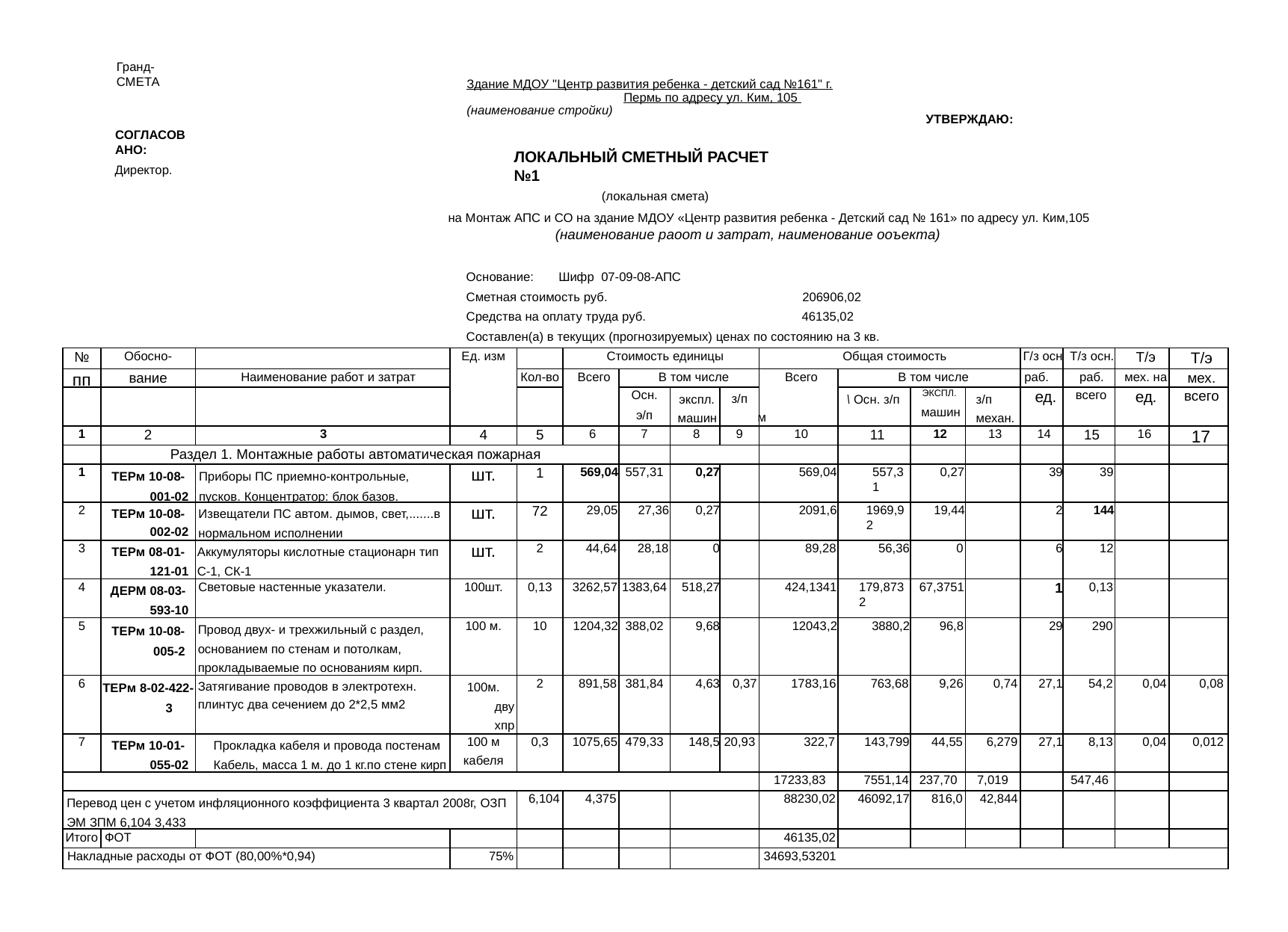

Гранд-СМЕТА
СОГЛАСОВАНО:
Директор.
Здание МДОУ "Центр развития ребенка - детский сад №161" г. Пермь по адресу ул. Ким, 105
(наименование стройки)
УТВЕРЖДАЮ:
ЛОКАЛЬНЫЙ СМЕТНЫЙ РАСЧЕТ №1
(локальная смета)

на Монтаж АПС и СО на здание МДОУ «Центр развития ребенка - Детский сад № 161» по адресу ул. Ким,105
(наименование раоот и затрат, наименование ооъекта)
Основание:       Шифр  07-09-08-АПС
Сметная стоимость руб.                                                       206906,02
Средства на оплату труда руб.                                            46135,02
Составлен(а) в текущих (прогнозируемых) ценах по состоянию на 3 кв. 2008 г.
№
Обосно-

Ед. изм

Стоимость единицы
Общая стоимость
Г/з осн
Т/з осн.
Т/э
Т/э
пп
вание
Наименование работ и затрат
Кол-во
Всего
В том числе
Всего
В том числе
раб. на
раб.
мех. на
мех.

Осн.
э/п
экспл. машин
з/п механ
\ Осн. з/п
ЭКСПЛ.
машин
з/п механ.
ед.
всего
ед.
всего
1
2
3
4
5
6
7
8
9
10
11
12
13
14
15
16
17

Раздел 1. Монтажные работы автоматическая пожарная сигнализация

1
ТЕРм 10-08-001-02
Приборы ПС приемно-контрольные, пусков. Концентратор: блок базов.
шт.
1
569,04
557,31
0,27

569,04
557,31
0,27

39
39

2
ТЕРм 10-08-002-02
Извещатели ПС автом. дымов, свет,.......в нормальном исполнении
шт.
72
29,05
27,36
0,27

2091,6
1969,92
19,44

2
144

3
ТЕРм 08-01-121-01
Аккумуляторы кислотные стационарн тип С-1, СК-1
шт.
2
44,64
28,18
0

89,28
56,36
0

6
12

4
ДЕРМ 08-03-593-10
Световые настенные указатели.
100шт.
0,13
3262,57
1383,64
518,27

424,1341
179,8732
67,3751

1
0,13

5
ТЕРм 10-08-005-2
Провод двух- и трехжильный с раздел, основанием по стенам и потолкам, прокладываемые по основаниям кирп.
100 м.
10
1204,32
388,02
9,68

12043,2
3880,2
96,8

29
290

6
ТЕРм 8-02-422-3
Затягивание проводов в электротехн. плинтус два сечением до 2*2,5 мм2
100м. двухпров
линии
2
891,58
381,84
4,63
0,37
1783,16
763,68
9,26
0,74
27,1
54,2
0,04
0,08
7
ТЕРм 10-01-055-02
Прокладка кабеля и провода постенам Кабель, масса 1 м. до 1 кг.по стене кирп
100 м
кабеля
0,3
1075,65
479,33
148,5
20,93
322,7
143,799
44,55
6,279
27,1
8,13
0,04
0,012

17233,83
7551,14
237,70
7,019

547,46

Перевод цен с учетом инфляционного коэффициента 3 квартал 2008г, ОЗП ЭМ ЗПМ 6,104 3,433
6,104
4,375

88230,02
46092,17
816,0
42,844

Итого
ФОТ

46135,02

Накладные расходы от ФОТ (80,00%*0,94)
75%

34693,53201